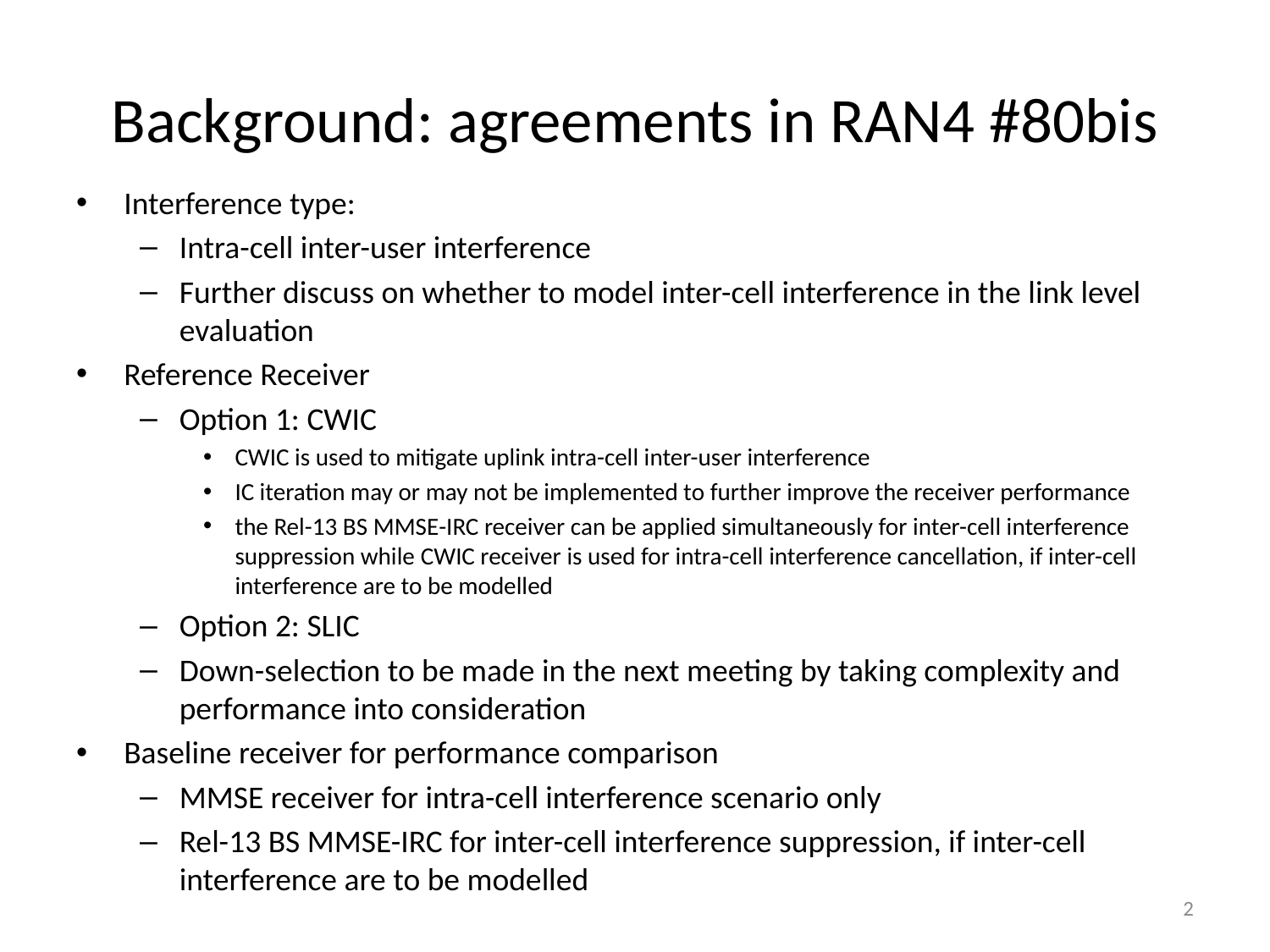

# Background: agreements in RAN4 #80bis
Interference type:
Intra-cell inter-user interference
Further discuss on whether to model inter-cell interference in the link level evaluation
Reference Receiver
Option 1: CWIC
CWIC is used to mitigate uplink intra-cell inter-user interference
IC iteration may or may not be implemented to further improve the receiver performance
the Rel-13 BS MMSE-IRC receiver can be applied simultaneously for inter-cell interference suppression while CWIC receiver is used for intra-cell interference cancellation, if inter-cell interference are to be modelled
Option 2: SLIC
Down-selection to be made in the next meeting by taking complexity and performance into consideration
Baseline receiver for performance comparison
MMSE receiver for intra-cell interference scenario only
Rel-13 BS MMSE-IRC for inter-cell interference suppression, if inter-cell interference are to be modelled

2